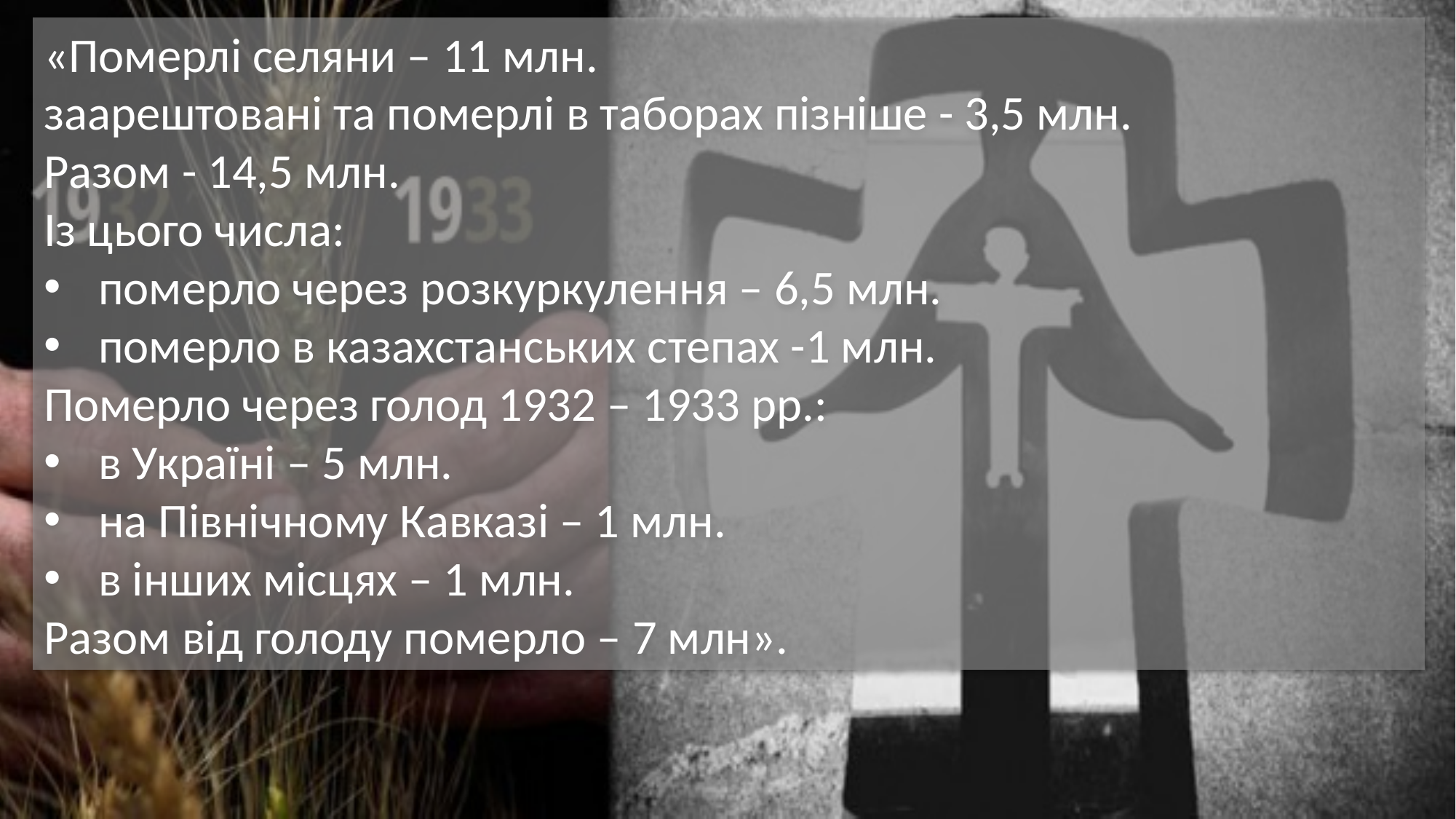

«Померлі селяни – 11 млн.
заарештовані та померлі в таборах пізніше - 3,5 млн.
Разом - 14,5 млн.
Із цього числа:
померло через розкуркулення – 6,5 млн.
померло в казахстанських степах -1 млн.
Померло через голод 1932 – 1933 рр.:
в Україні – 5 млн.
на Північному Кавказі – 1 млн.
в інших місцях – 1 млн.
Разом від голоду померло – 7 млн».